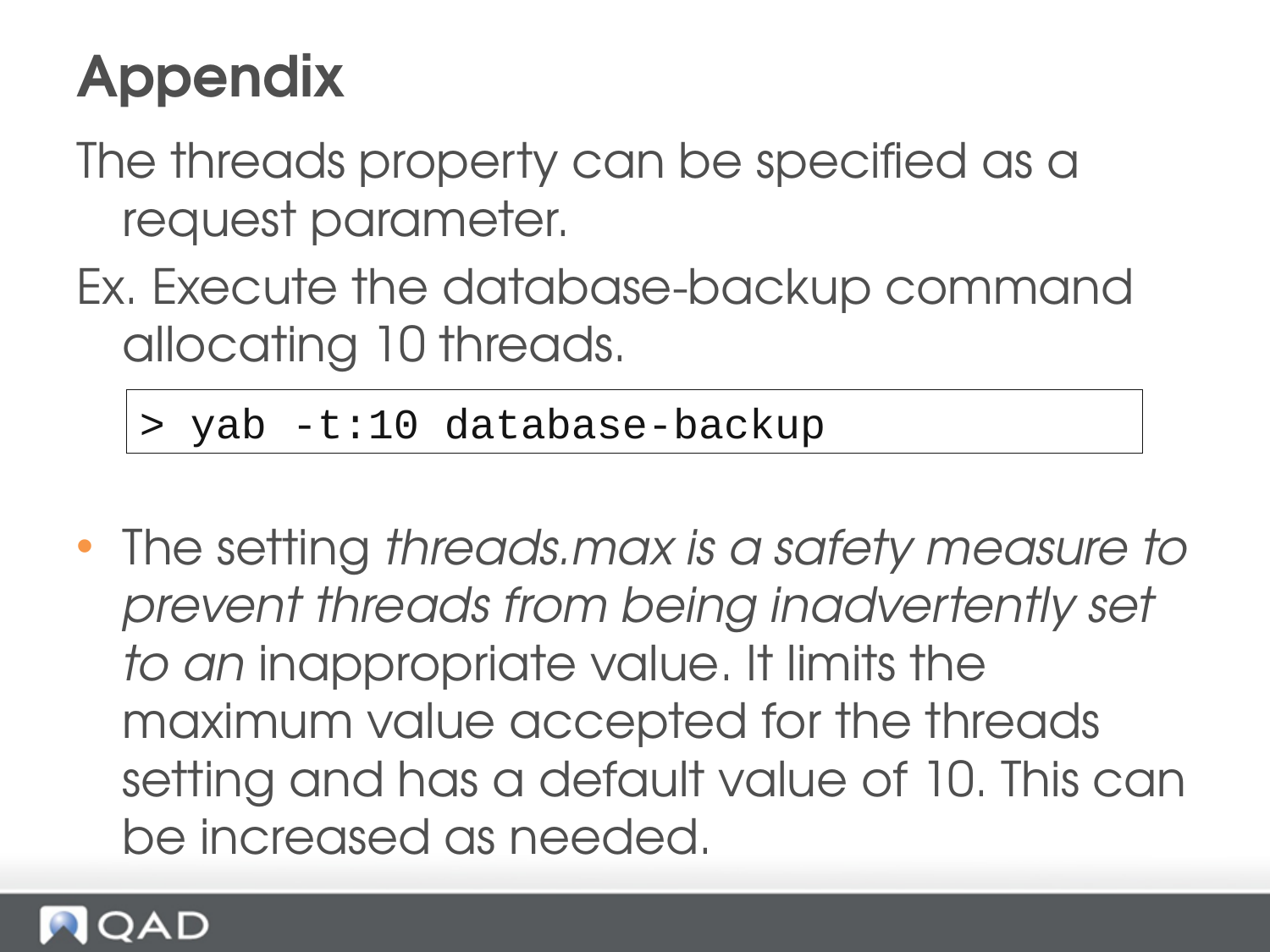

# Appendix
The threads property can be specified as a request parameter.
Ex. Execute the database-backup command allocating 10 threads.

The setting threads.max is a safety measure to prevent threads from being inadvertently set to an inappropriate value. It limits the maximum value accepted for the threads setting and has a default value of 10. This can be increased as needed.
> yab -t:10 database-backup